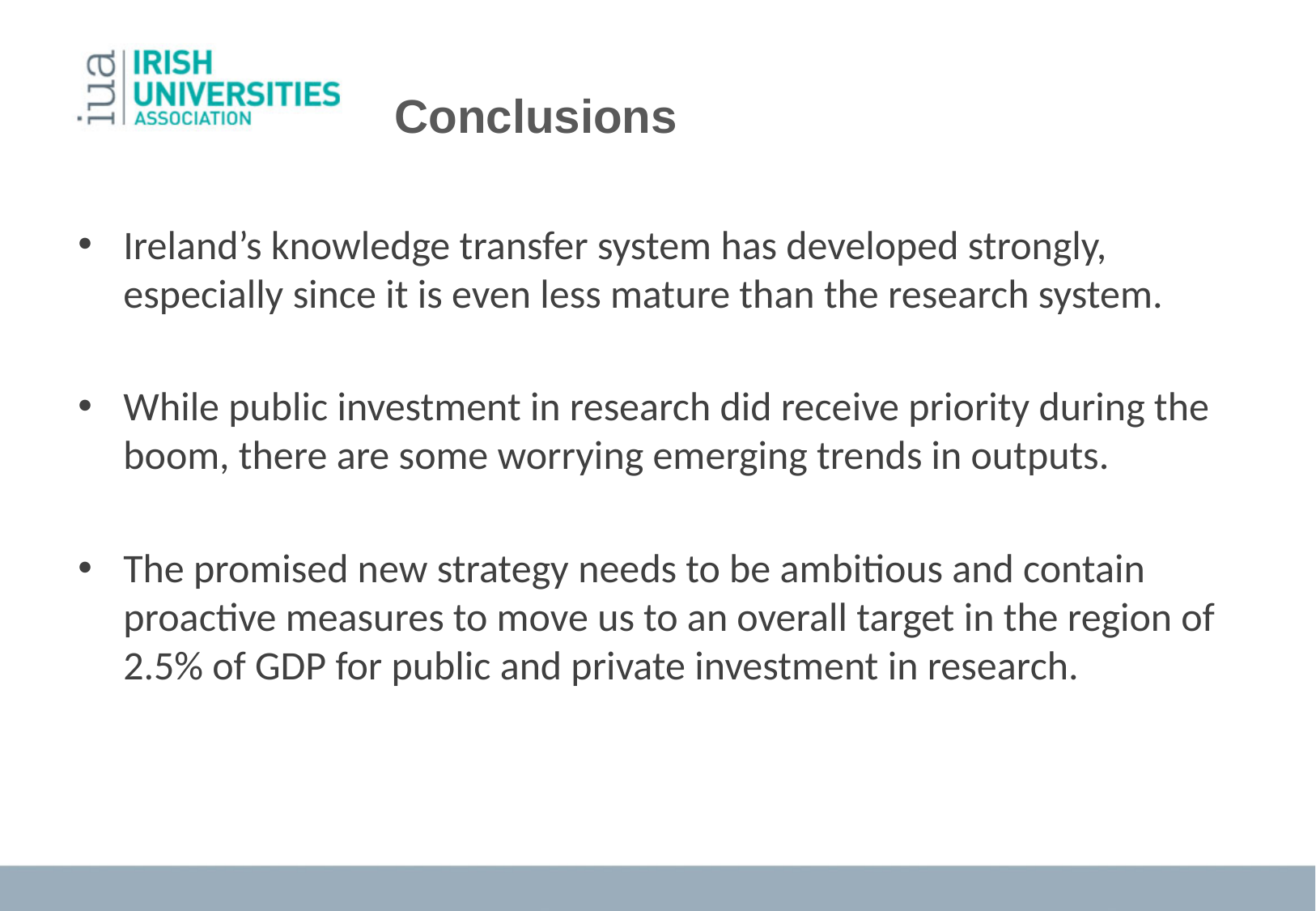

Conclusions
Ireland’s knowledge transfer system has developed strongly, especially since it is even less mature than the research system.

While public investment in research did receive priority during the boom, there are some worrying emerging trends in outputs.

The promised new strategy needs to be ambitious and contain proactive measures to move us to an overall target in the region of 2.5% of GDP for public and private investment in research.